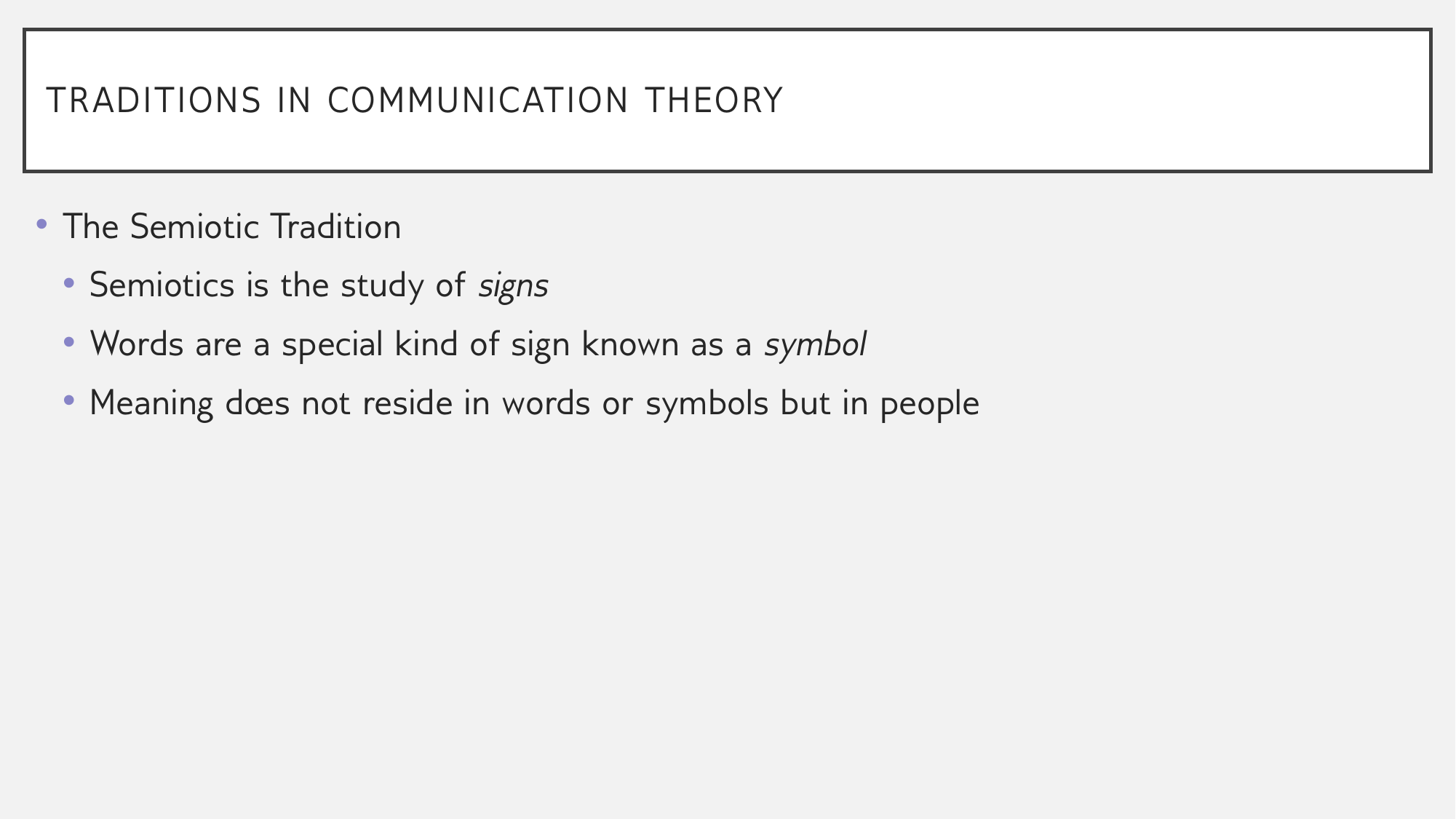

# Traditions in Communication Theory
The Semiotic Tradition
Semiotics is the study of signs
Words are a special kind of sign known as a symbol
Meaning does not reside in words or symbols but in people